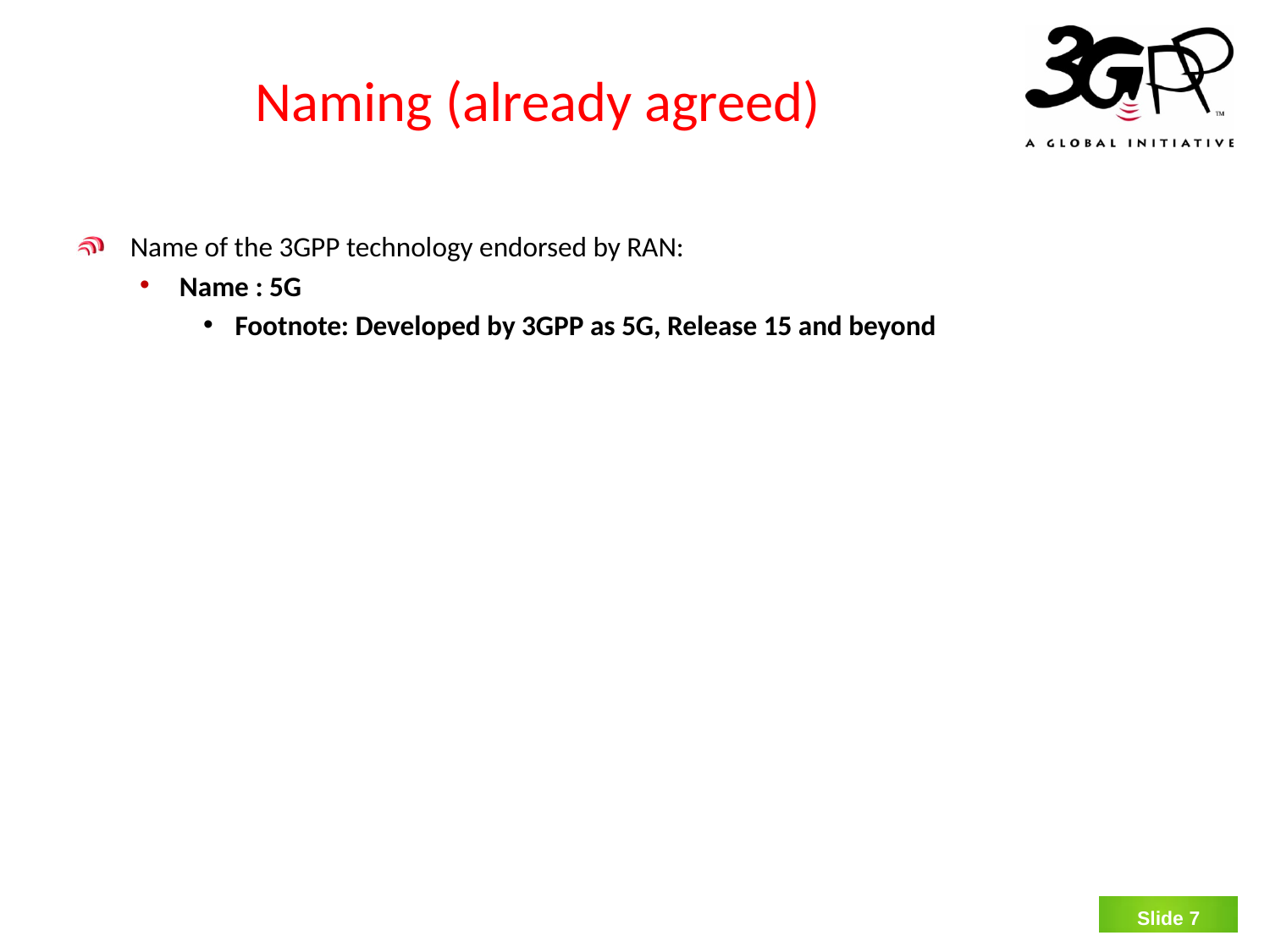

# Naming (already agreed)
 Name of the 3GPP technology endorsed by RAN:
Name : 5G
Footnote: Developed by 3GPP as 5G, Release 15 and beyond

Slide 7